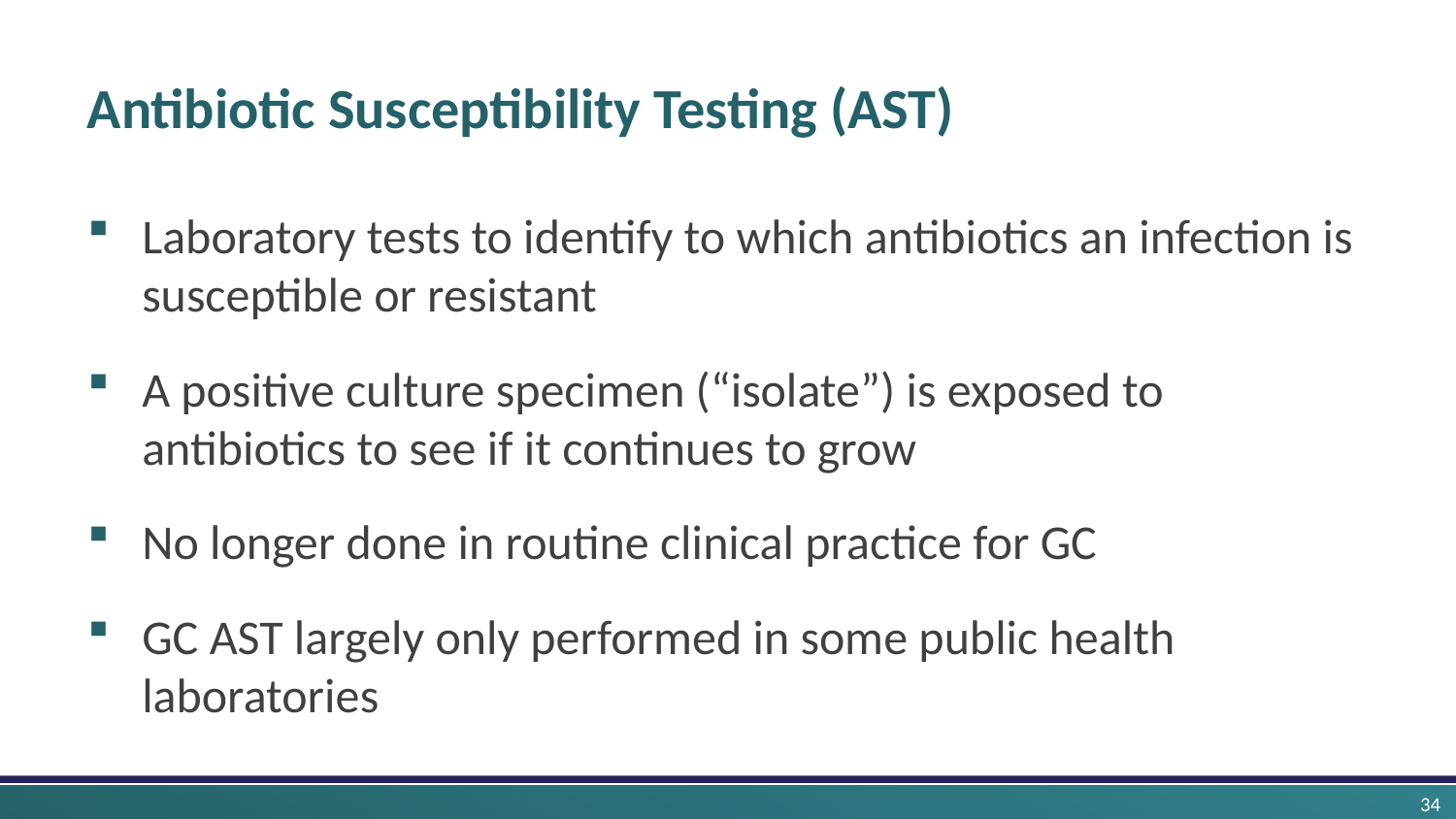

# Antibiotic Susceptibility Testing (AST)
Laboratory tests to identify to which antibiotics an infection is susceptible or resistant
A positive culture specimen (“isolate”) is exposed to antibiotics to see if it continues to grow
No longer done in routine clinical practice for GC
GC AST largely only performed in some public health laboratories

34